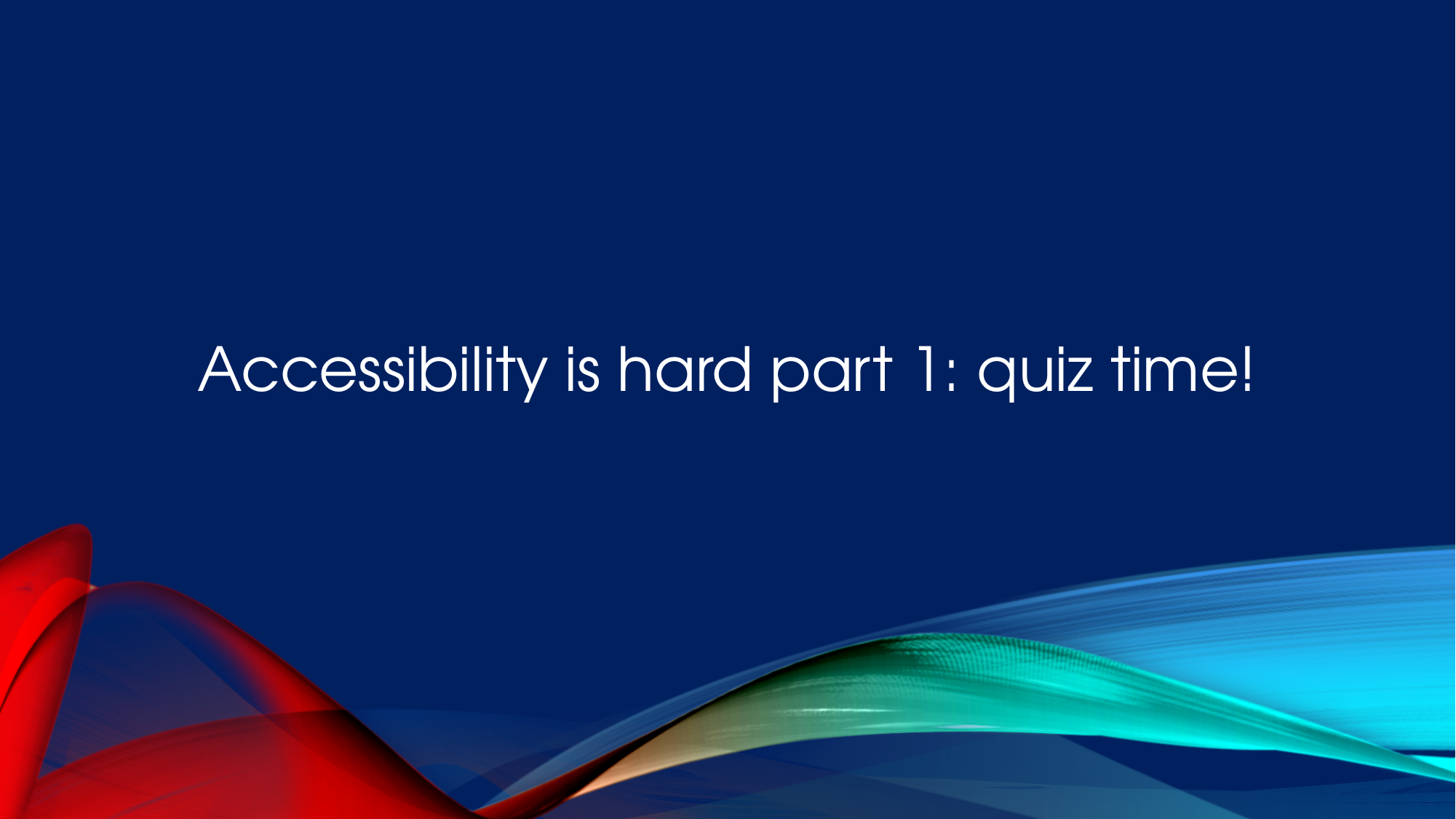

# Accessibility is hard part 1: quiz time!